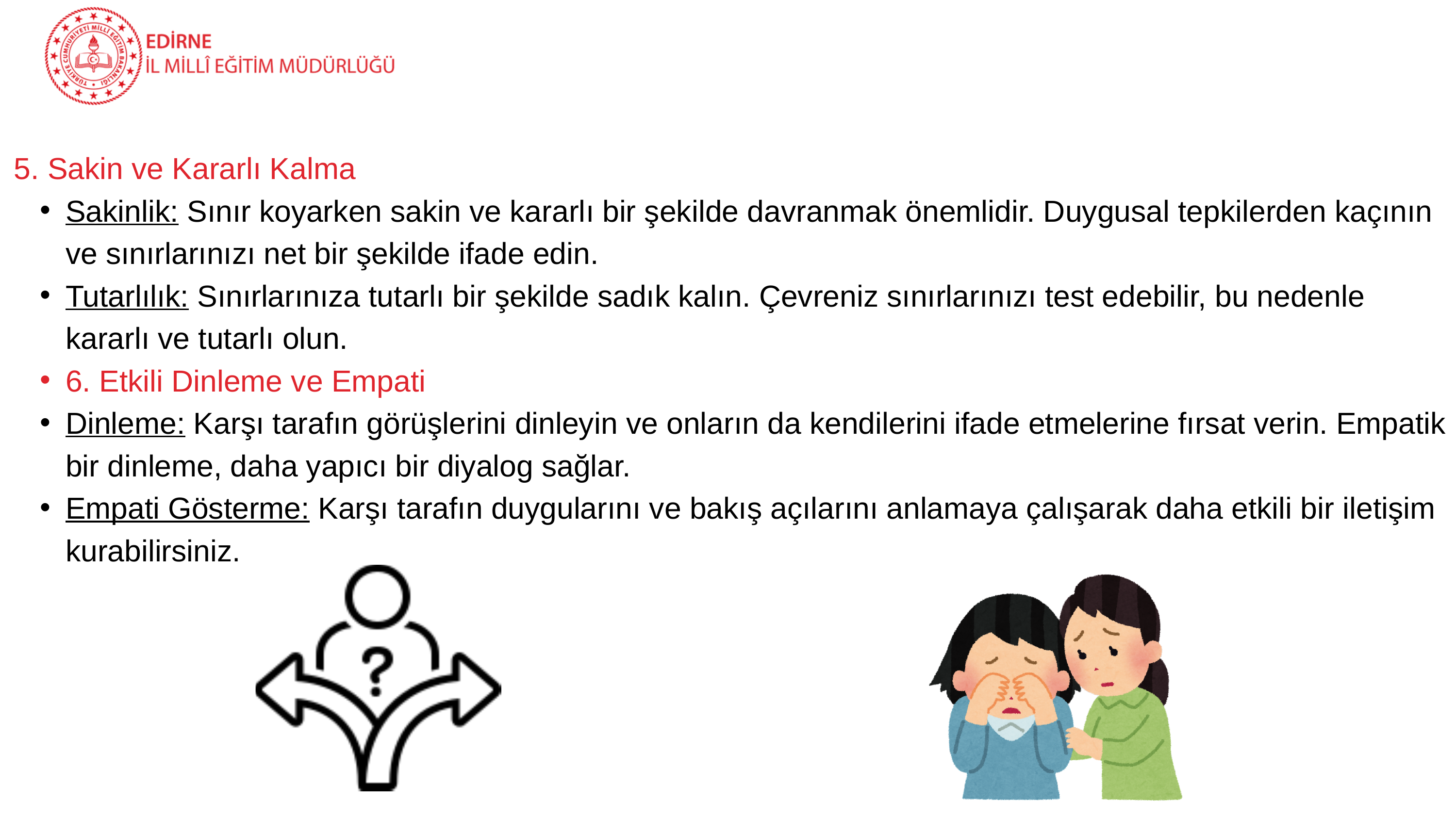

5. Sakin ve Kararlı Kalma
Sakinlik: Sınır koyarken sakin ve kararlı bir şekilde davranmak önemlidir. Duygusal tepkilerden kaçının ve sınırlarınızı net bir şekilde ifade edin.
Tutarlılık: Sınırlarınıza tutarlı bir şekilde sadık kalın. Çevreniz sınırlarınızı test edebilir, bu nedenle kararlı ve tutarlı olun.
6. Etkili Dinleme ve Empati
Dinleme: Karşı tarafın görüşlerini dinleyin ve onların da kendilerini ifade etmelerine fırsat verin. Empatik bir dinleme, daha yapıcı bir diyalog sağlar.
Empati Gösterme: Karşı tarafın duygularını ve bakış açılarını anlamaya çalışarak daha etkili bir iletişim kurabilirsiniz.